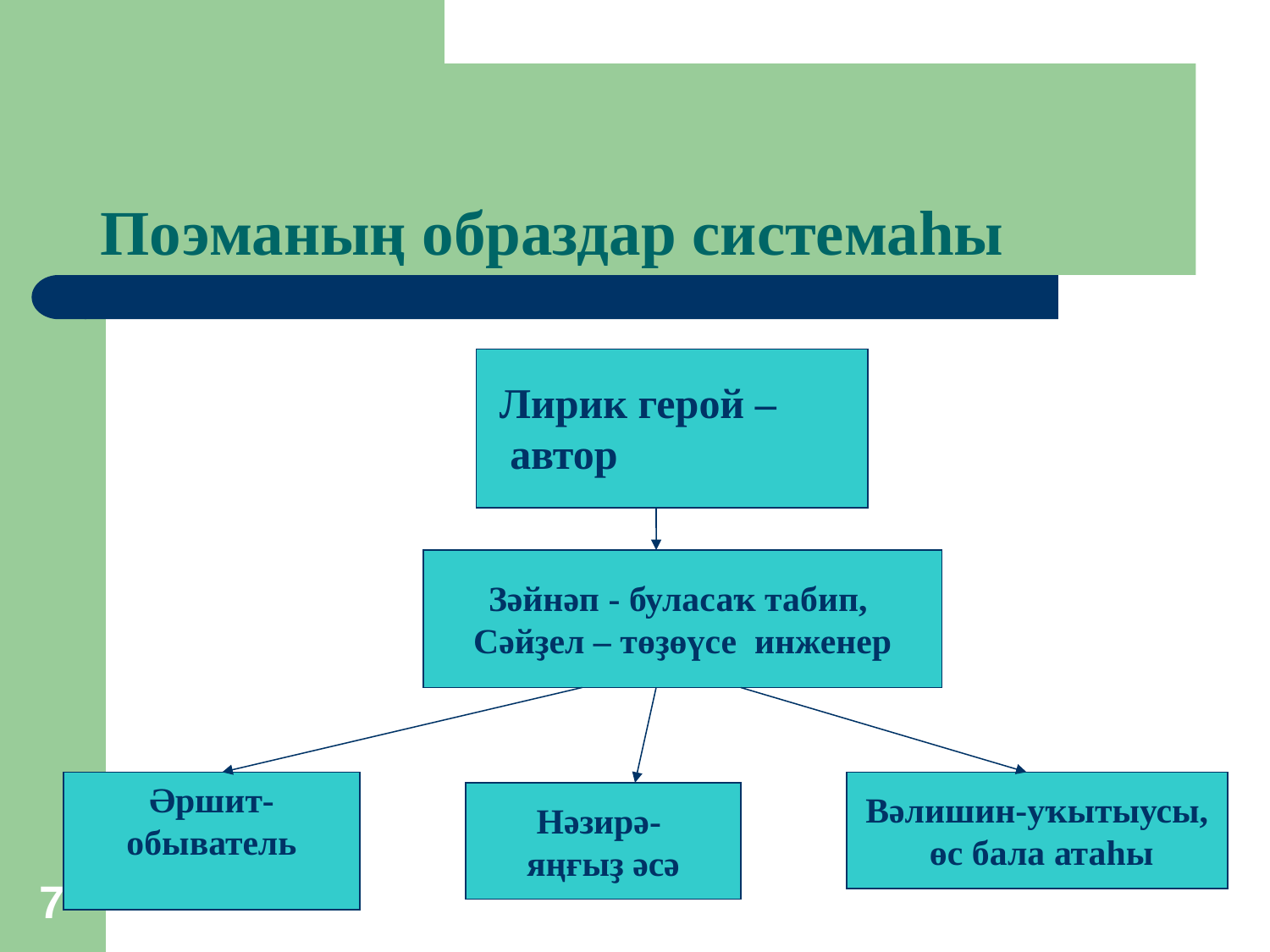

# Поэманың образдар системаһы

Лирик герой –
 автор

Зәйнәп - буласаҡ табип,
Сәйҙел – төҙөүсе  инженер

Әршит-
обыватель

Вәлишин-уҡытыусы,
 өс бала атаһы
Нәзирә-
яңғыҙ әсә
7